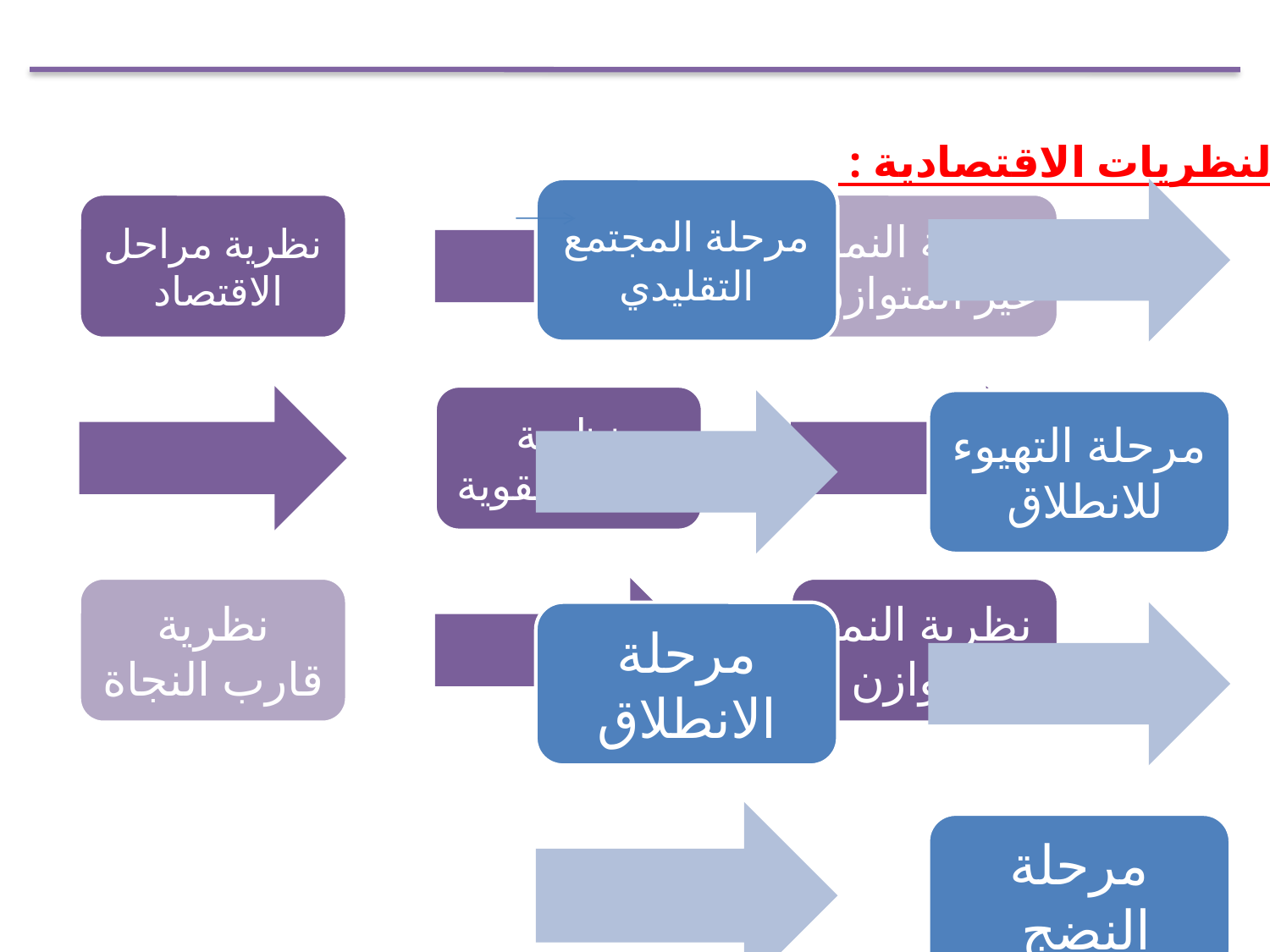

النظريات الاقتصادية :
مرحلة النضج
نظرية الدفعة القوية
نظرية قارب النجاة
نظرية النمو المتوازن